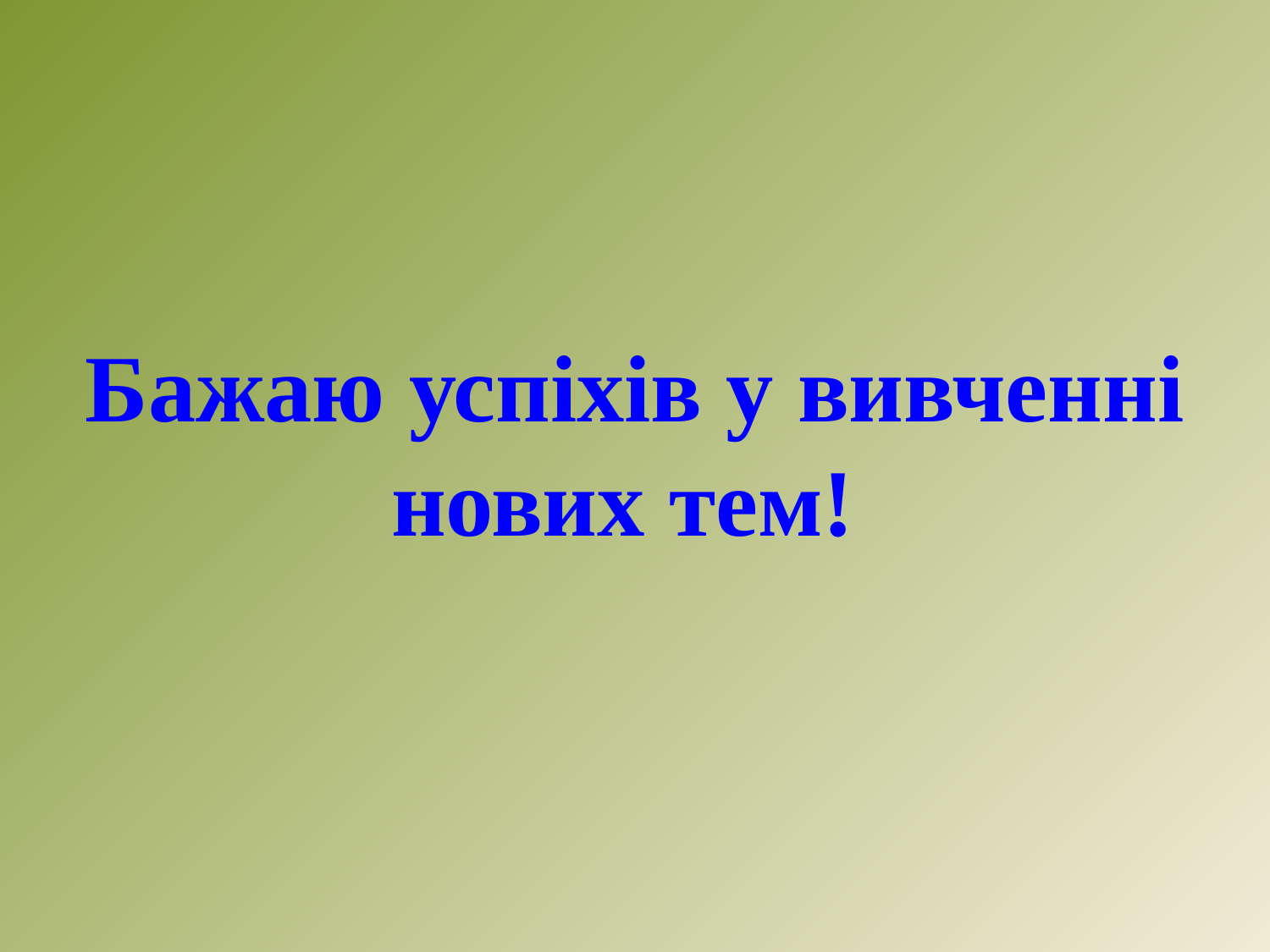

# Бажаю успіхів у вивченні нових тем!